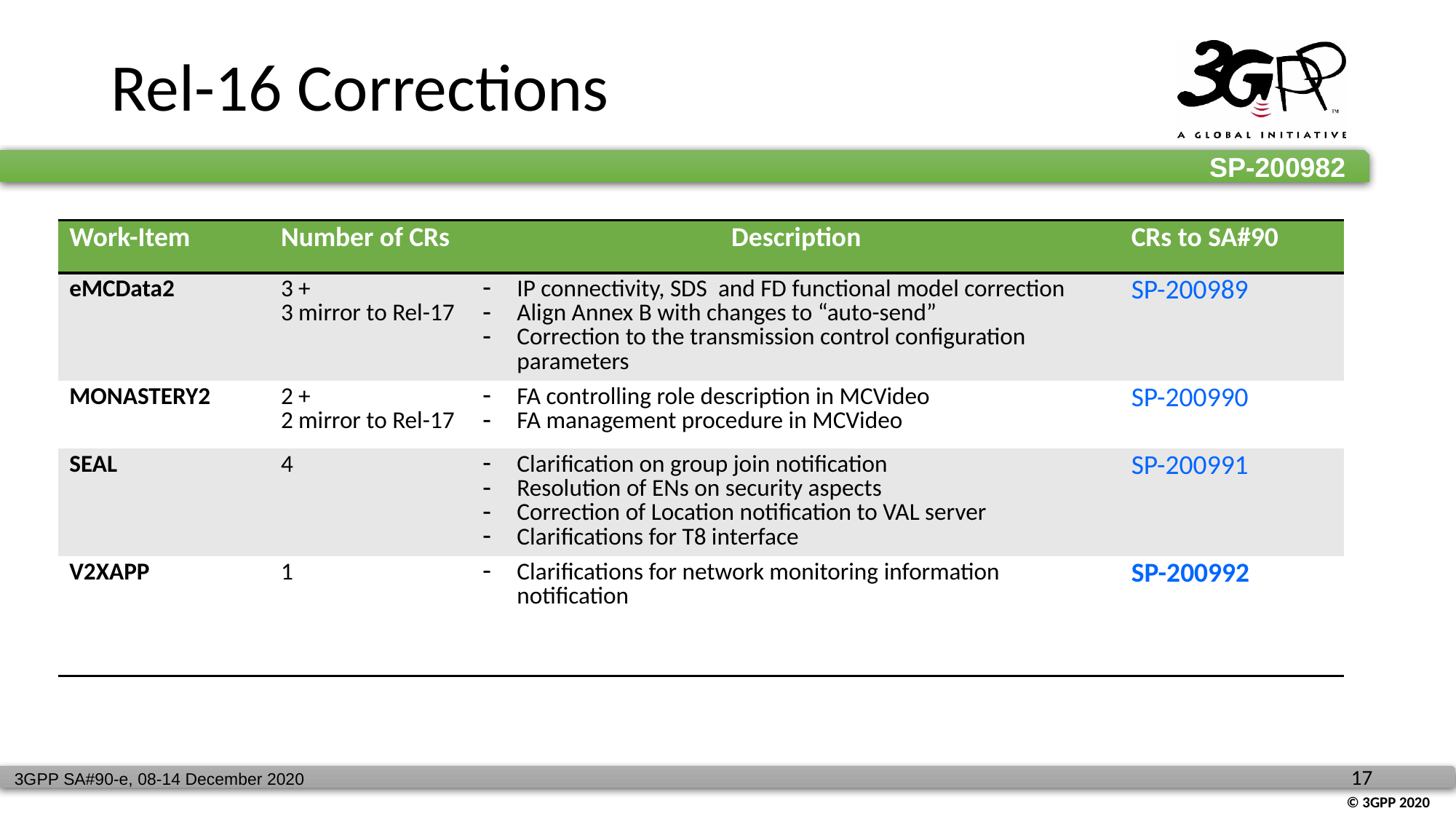

# Rel-16 Corrections
| Work-Item | Number of CRs | Description | CRs to SA#90 |
| --- | --- | --- | --- |
| eMCData2 | 3 + 3 mirror to Rel-17 | IP connectivity, SDS and FD functional model correction Align Annex B with changes to “auto-send” Correction to the transmission control configuration parameters | SP-200989 |
| MONASTERY2 | 2 + 2 mirror to Rel-17 | FA controlling role description in MCVideo FA management procedure in MCVideo | SP-200990 |
| SEAL | 4 | Clarification on group join notification Resolution of ENs on security aspects Correction of Location notification to VAL server Clarifications for T8 interface | SP-200991 |
| V2XAPP | 1 | Clarifications for network monitoring information notification | SP-200992 |